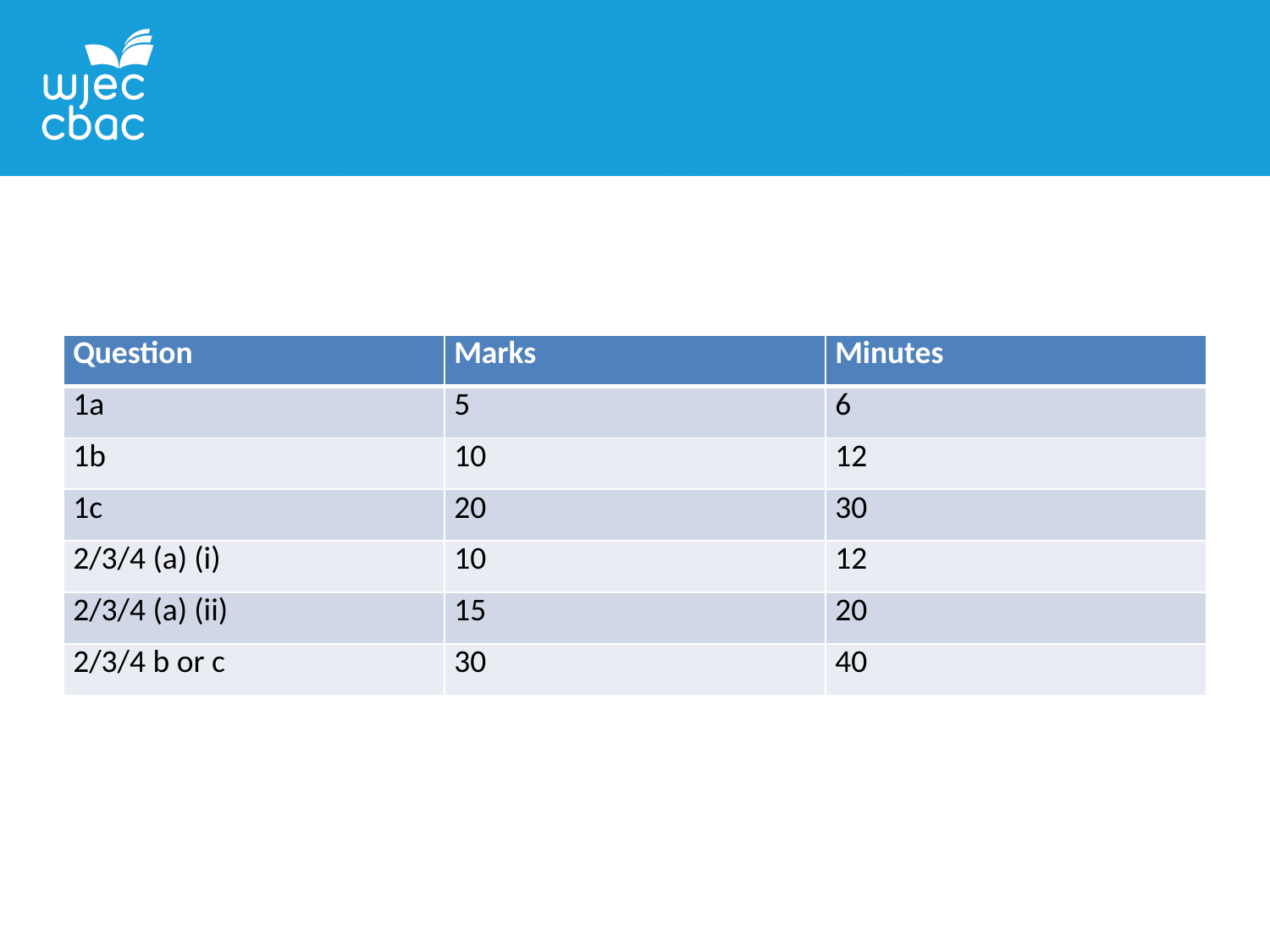

| Question | Marks | Minutes |
| --- | --- | --- |
| 1a | 5 | 6 |
| 1b | 10 | 12 |
| 1c | 20 | 30 |
| 2/3/4 (a) (i) | 10 | 12 |
| 2/3/4 (a) (ii) | 15 | 20 |
| 2/3/4 b or c | 30 | 40 |